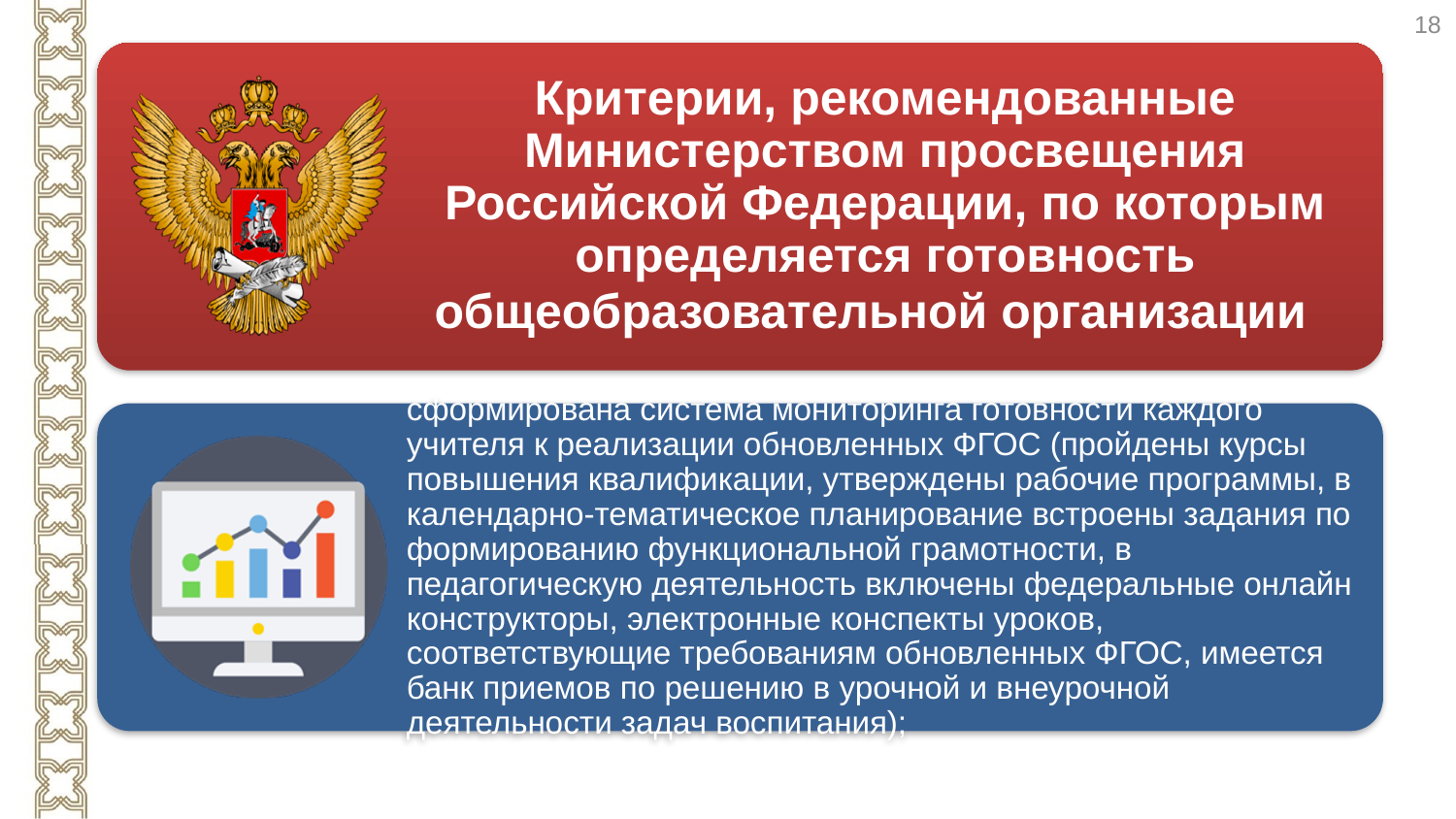

18
Критерии, рекомендованные Министерством просвещения Российской Федерации, по которым определяется готовность общеобразовательной организации
сформирована система мониторинга готовности каждого учителя к реализации обновленных ФГОС (пройдены курсы повышения квалификации, утверждены рабочие программы, в календарно-тематическое планирование встроены задания по формированию функциональной грамотности, в педагогическую деятельность включены федеральные онлайн конструкторы, электронные конспекты уроков, соответствующие требованиям обновленных ФГОС, имеется банк приемов по решению в урочной и внеурочной деятельности задач воспитания);